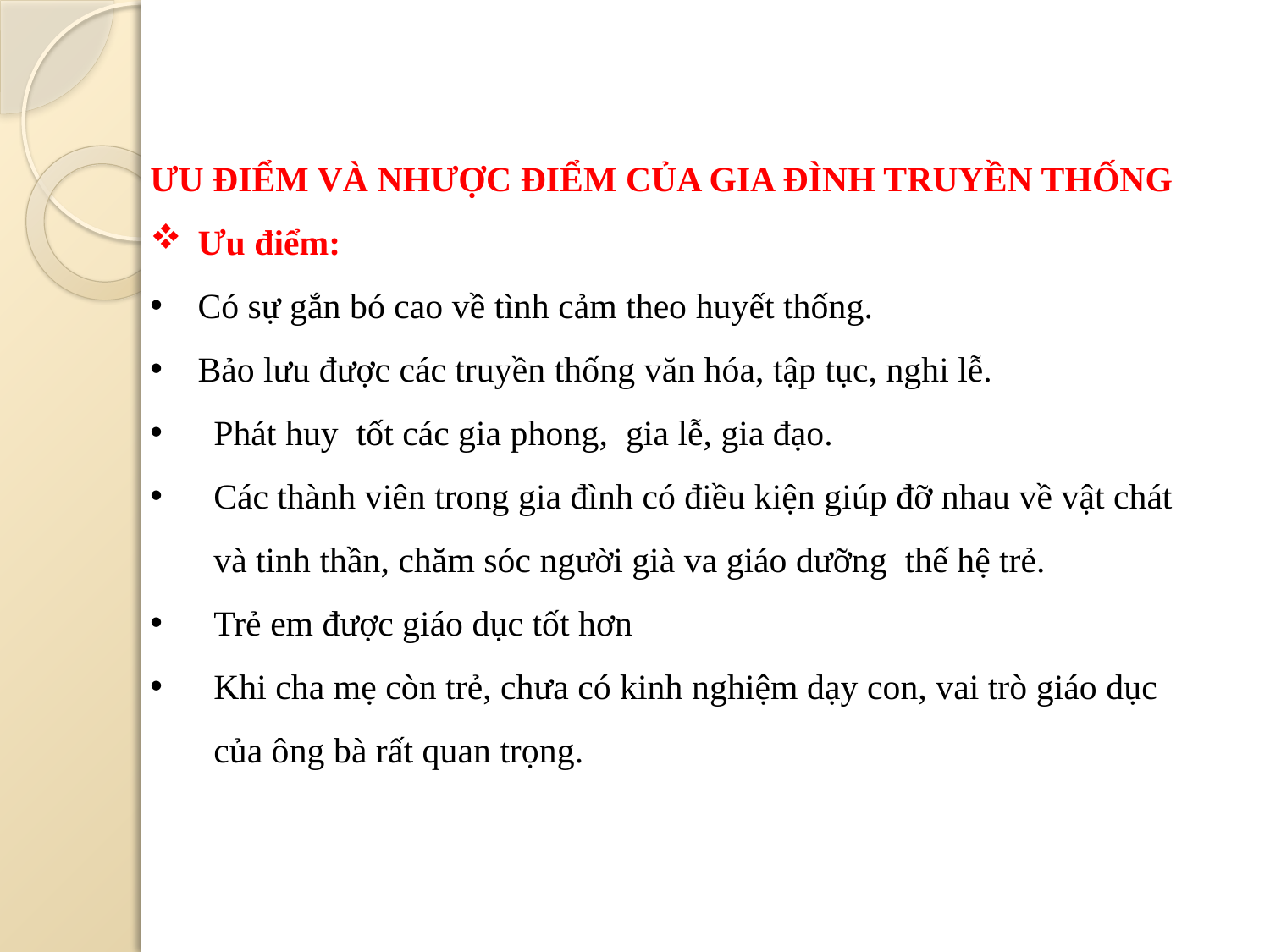

ƯU ĐIỂM VÀ NHƯỢC ĐIỂM CỦA GIA ĐÌNH TRUYỀN THỐNG
Ưu điểm:
Có sự gắn bó cao về tình cảm theo huyết thống.
Bảo lưu được các truyền thống văn hóa, tập tục, nghi lễ.
Phát huy  tốt các gia phong,  gia lễ, gia đạo.
Các thành viên trong gia đình có điều kiện giúp đỡ nhau về vật chát và tinh thần, chăm sóc người già va giáo dưỡng  thế hệ trẻ.
Trẻ em được giáo dục tốt hơn
Khi cha mẹ còn trẻ, chưa có kinh nghiệm dạy con, vai trò giáo dục của ông bà rất quan trọng.